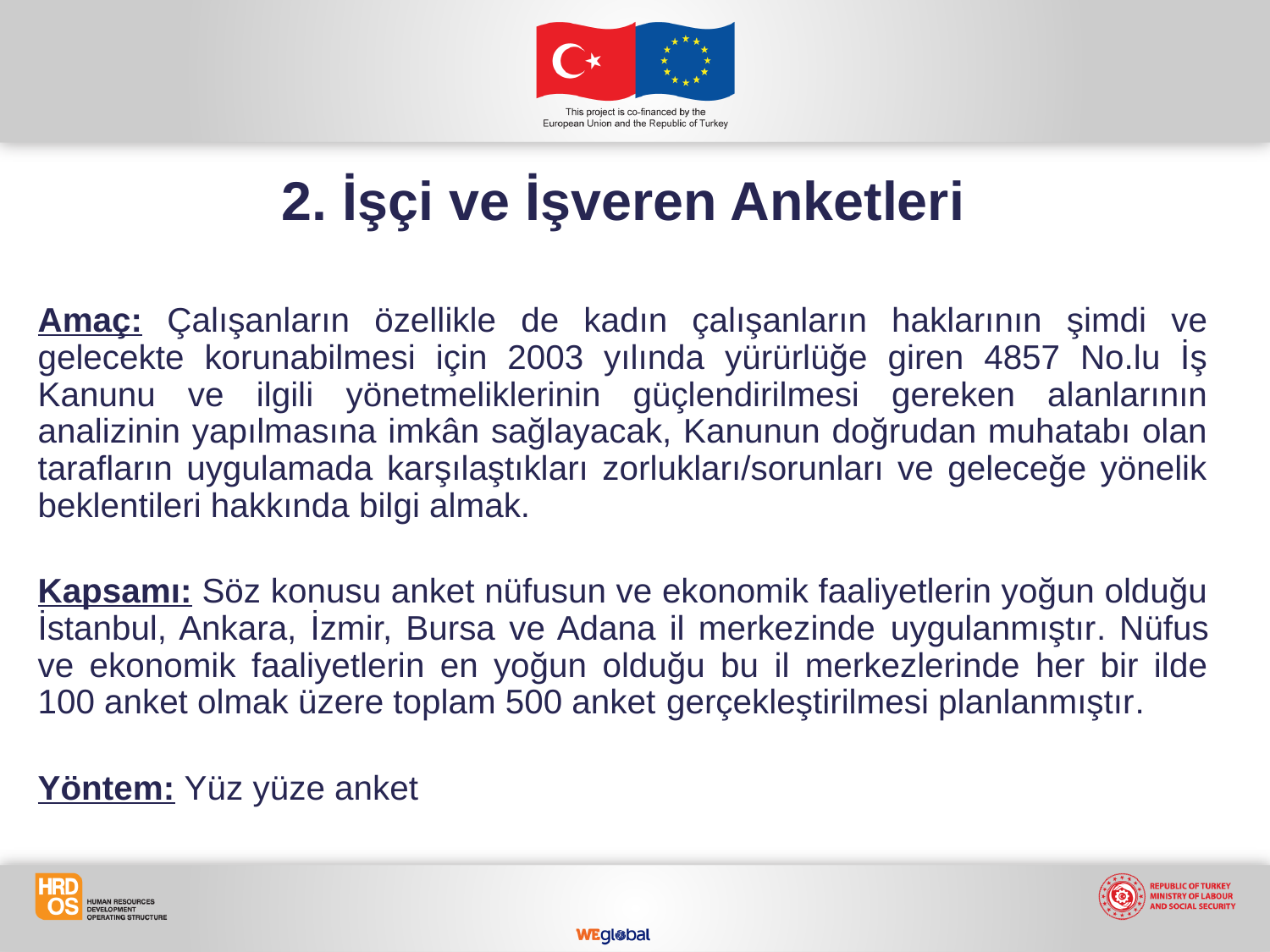

2. İşçi ve İşveren Anketleri

Amaç: Çalışanların özellikle de kadın çalışanların haklarının şimdi ve gelecekte korunabilmesi için 2003 yılında yürürlüğe giren 4857 No.lu İş Kanunu ve ilgili yönetmeliklerinin güçlendirilmesi gereken alanlarının analizinin yapılmasına imkân sağlayacak, Kanunun doğrudan muhatabı olan tarafların uygulamada karşılaştıkları zorlukları/sorunları ve geleceğe yönelik beklentileri hakkında bilgi almak.

Kapsamı: Söz konusu anket nüfusun ve ekonomik faaliyetlerin yoğun olduğu İstanbul, Ankara, İzmir, Bursa ve Adana il merkezinde uygulanmıştır. Nüfus ve ekonomik faaliyetlerin en yoğun olduğu bu il merkezlerinde her bir ilde 100 anket olmak üzere toplam 500 anket gerçekleştirilmesi planlanmıştır.

Yöntem: Yüz yüze anket